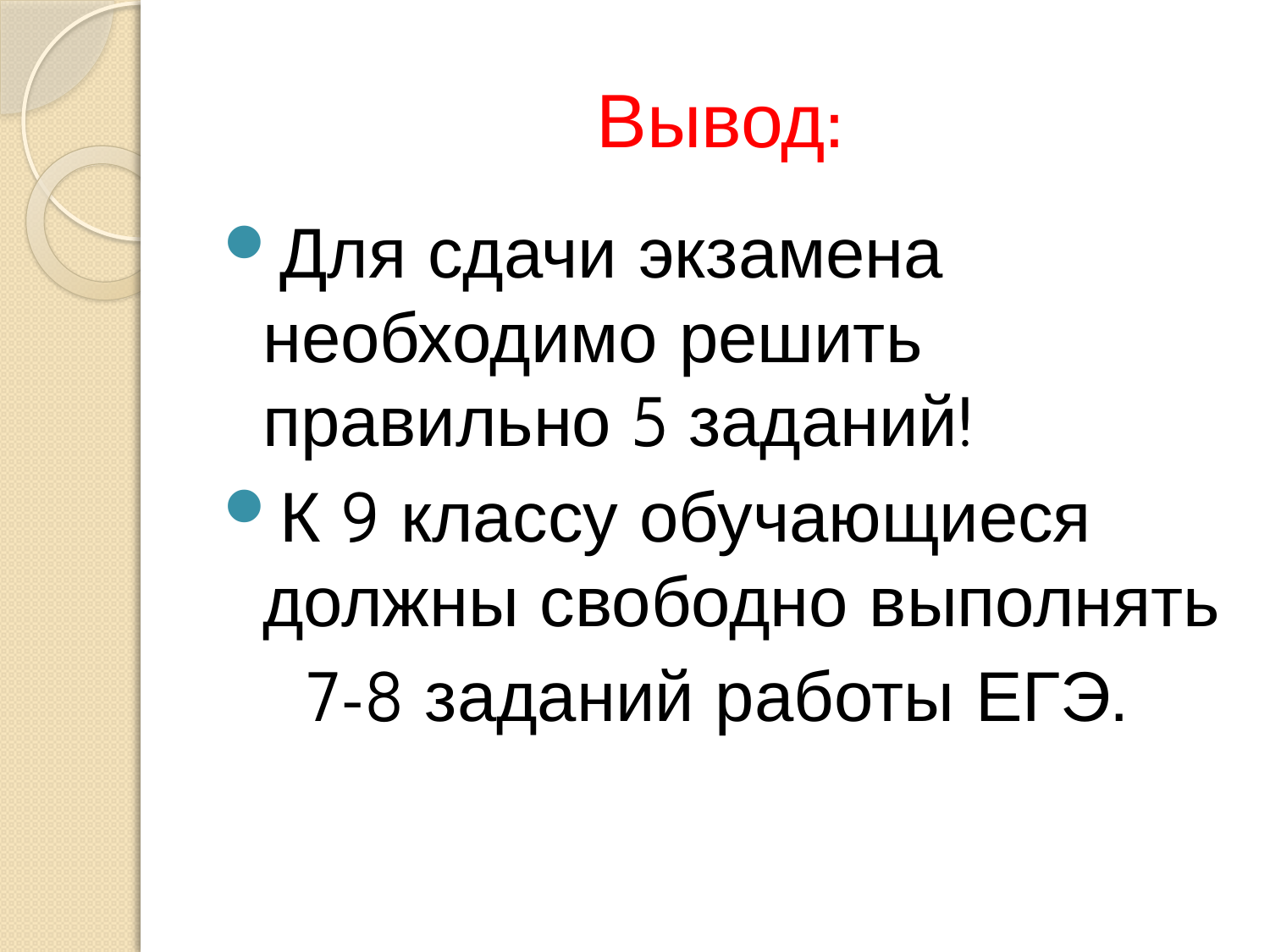

# Вывод:
Для сдачи экзамена необходимо решить правильно 5 заданий!
К 9 классу обучающиеся должны свободно выполнять
    7-8 заданий работы ЕГЭ.